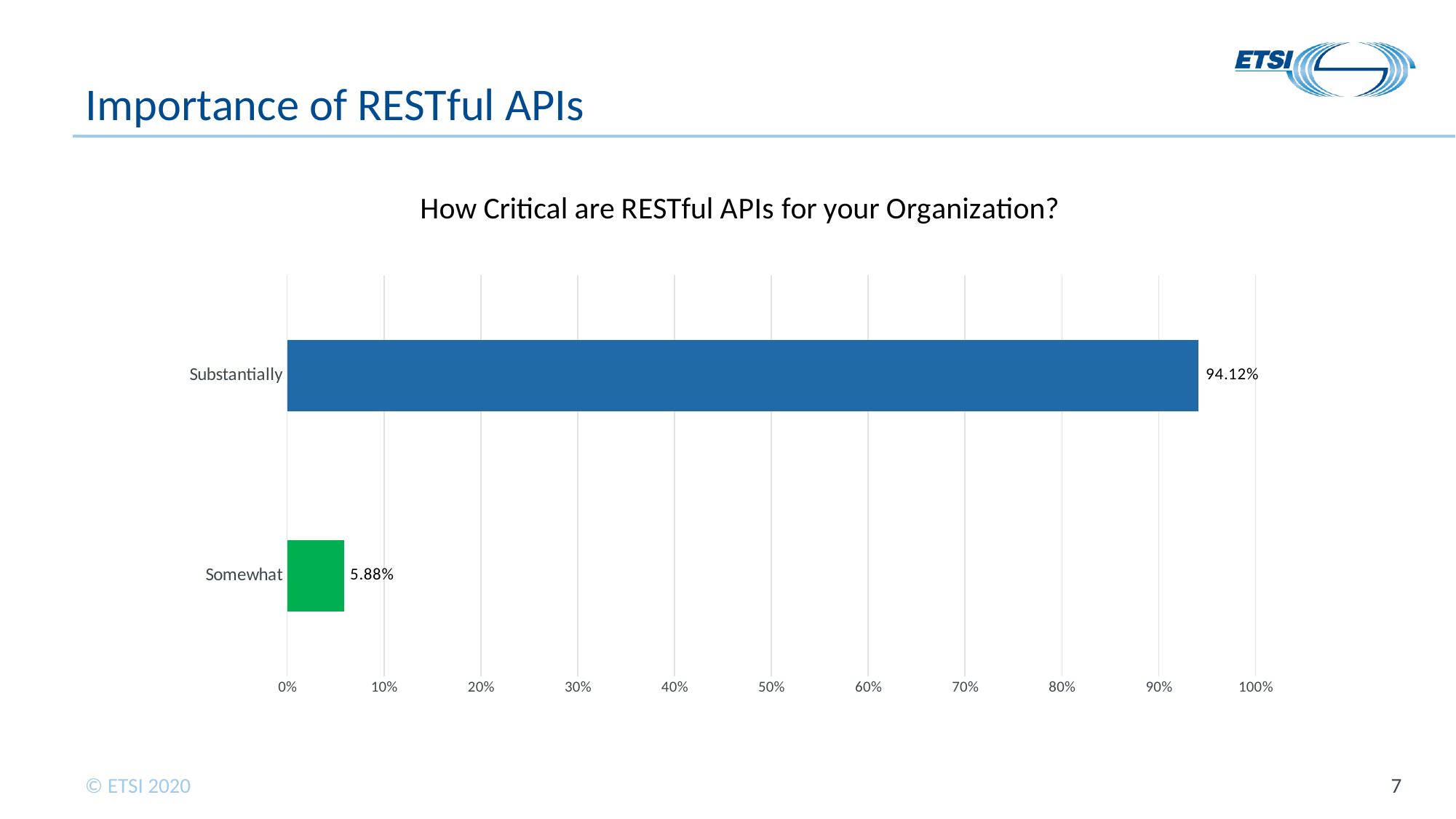

# Importance of RESTful APIs

### Chart: How Critical are RESTful APIs for your Organization?

| Category |  |
|---|---|
| Somewhat | 0.0588 |
| Substantially | 0.941 |